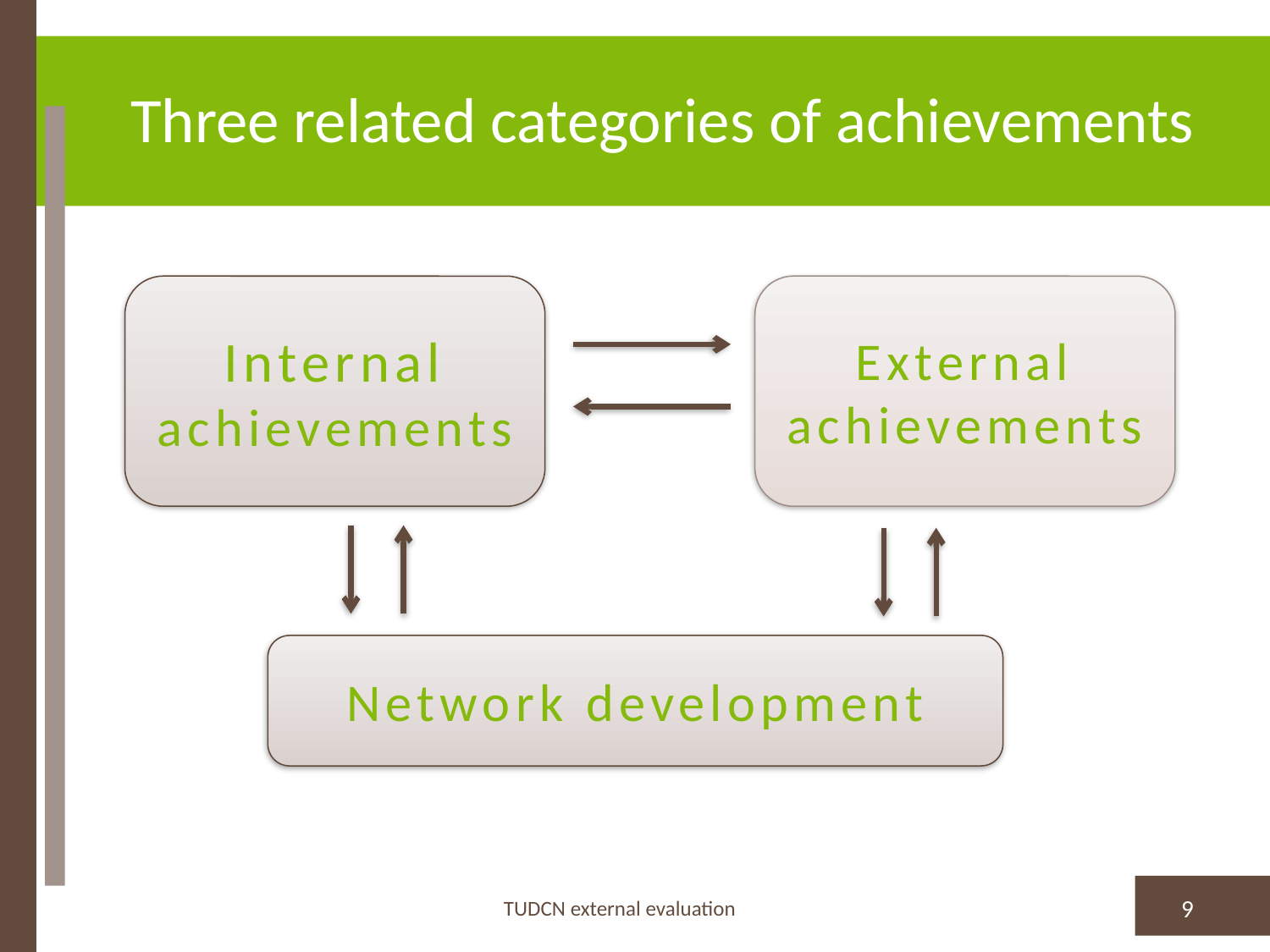

# Three related categories of achievements
Internal achievements
External achievements
Network development
TUDCN external evaluation
9